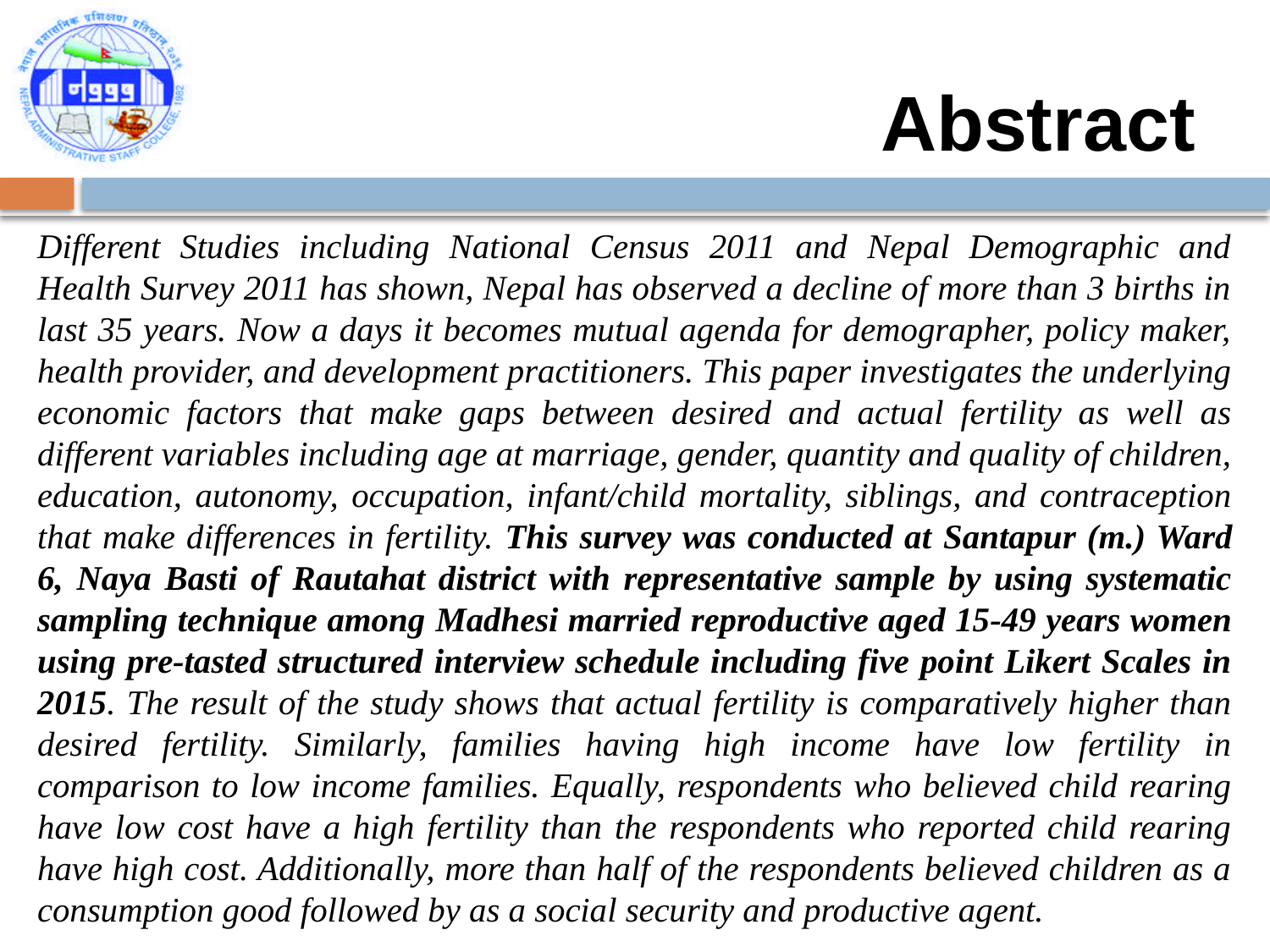

# Abstract
Different Studies including National Census 2011 and Nepal Demographic and Health Survey 2011 has shown, Nepal has observed a decline of more than 3 births in last 35 years. Now a days it becomes mutual agenda for demographer, policy maker, health provider, and development practitioners. This paper investigates the underlying economic factors that make gaps between desired and actual fertility as well as different variables including age at marriage, gender, quantity and quality of children, education, autonomy, occupation, infant/child mortality, siblings, and contraception that make differences in fertility. This survey was conducted at Santapur (m.) Ward 6, Naya Basti of Rautahat district with representative sample by using systematic sampling technique among Madhesi married reproductive aged 15-49 years women using pre-tasted structured interview schedule including five point Likert Scales in 2015. The result of the study shows that actual fertility is comparatively higher than desired fertility. Similarly, families having high income have low fertility in comparison to low income families. Equally, respondents who believed child rearing have low cost have a high fertility than the respondents who reported child rearing have high cost. Additionally, more than half of the respondents believed children as a consumption good followed by as a social security and productive agent.